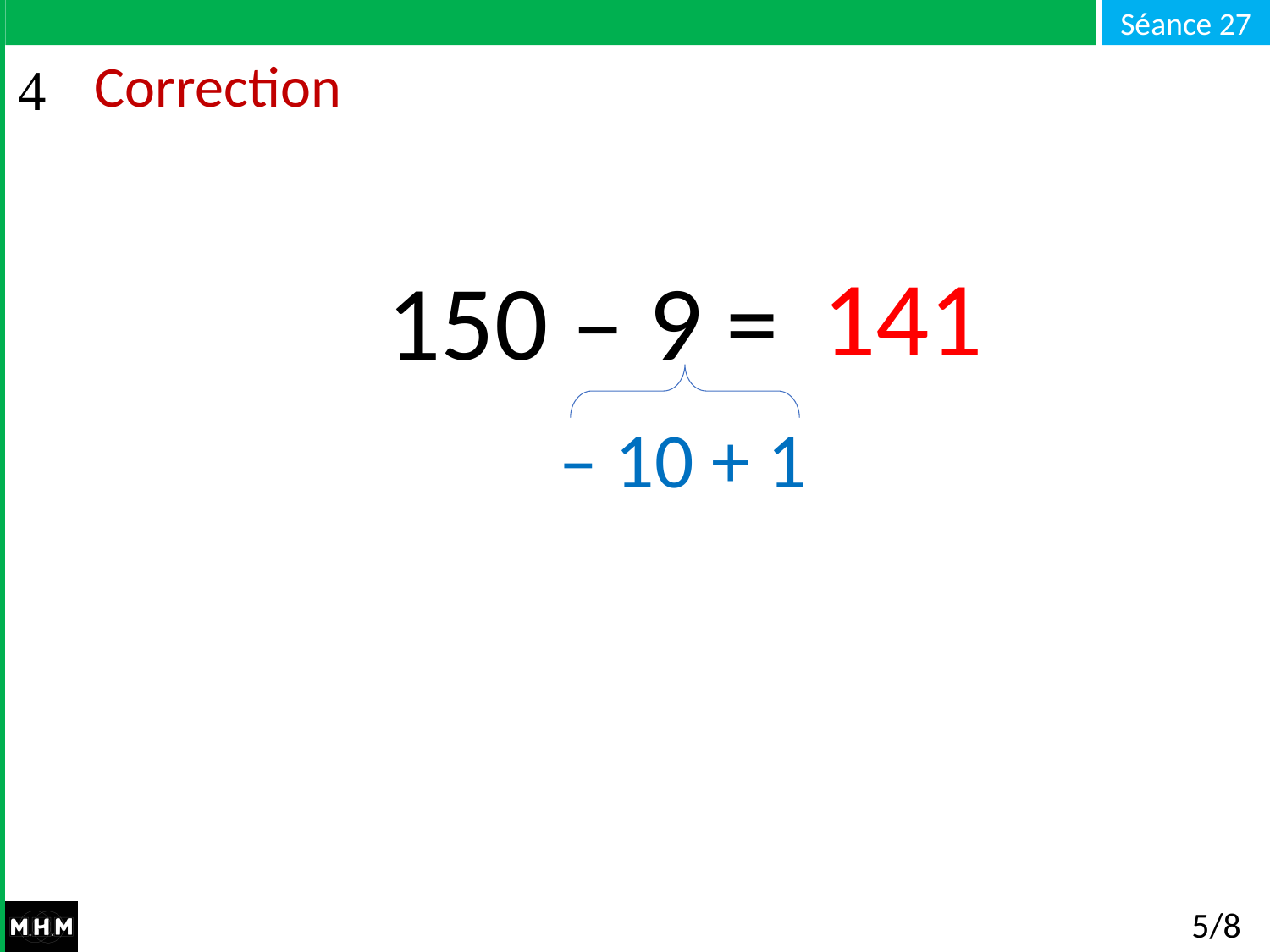

# Correction
141
150 – 9 =

– 10 + 1
5/8